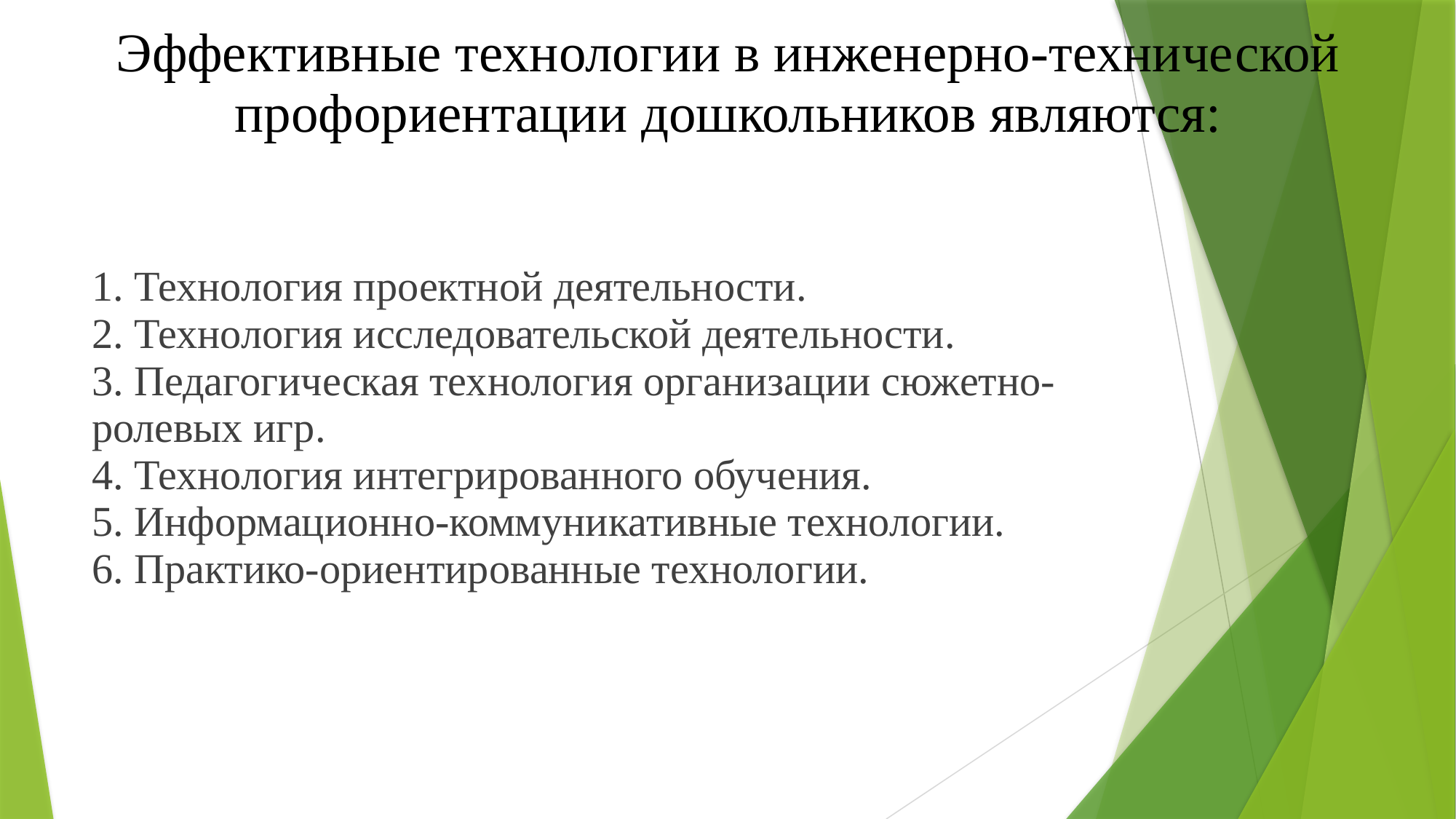

# Эффективные технологии в инженерно-технической профориентации дошкольников являются:
1. Технология проектной деятельности.
2. Технология исследовательской деятельности.
3. Педагогическая технология организации сюжетно-ролевых игр.
4. Технология интегрированного обучения.
5. Информационно-коммуникативные технологии.
6. Практико-ориентированные технологии.